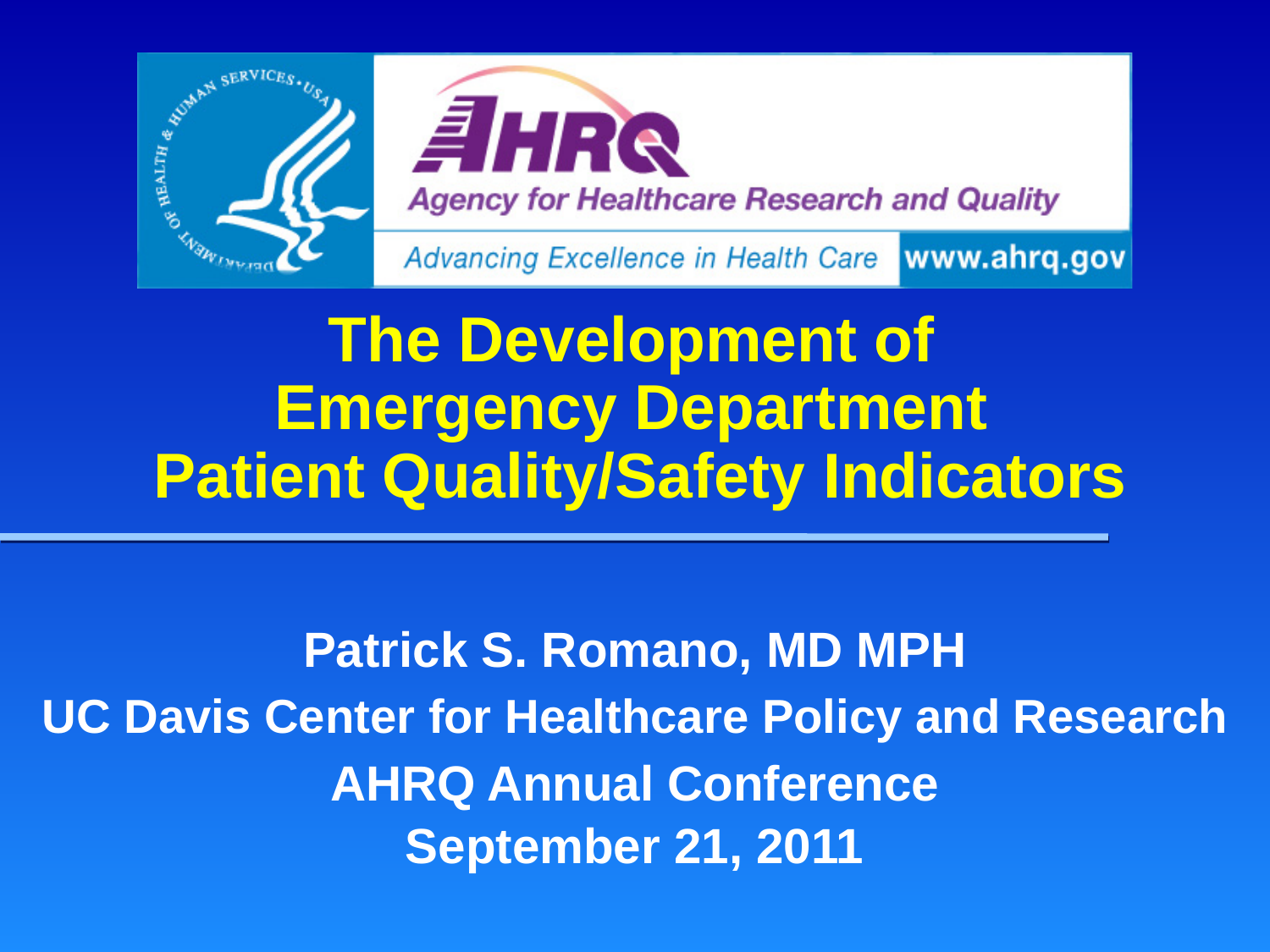

# The Development of Emergency Department Patient Quality/Safety Indicators
Patrick S. Romano, MD MPH
UC Davis Center for Healthcare Policy and Research
AHRQ Annual Conference
September 21, 2011